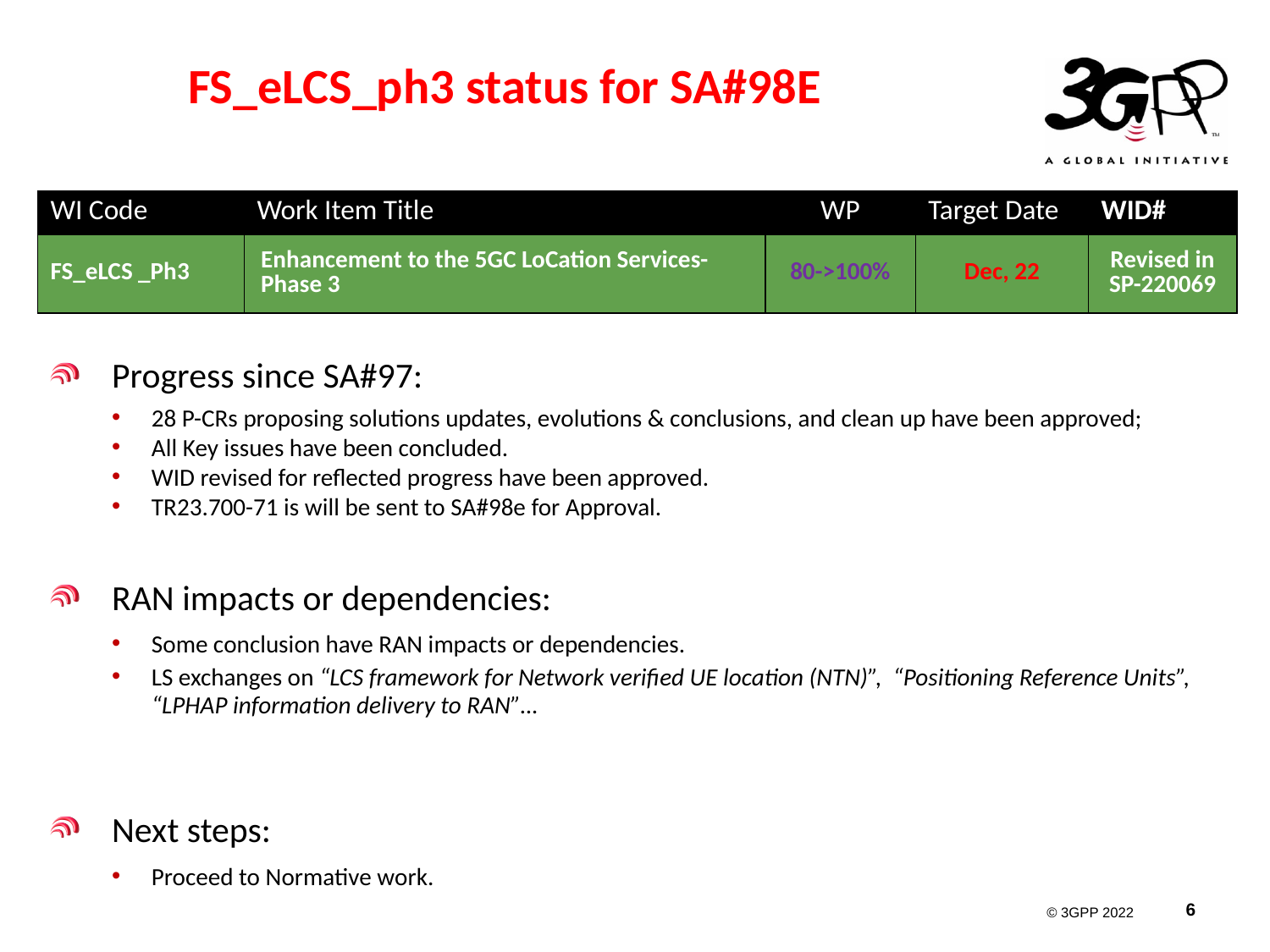

# FS_eLCS_ph3 status for SA#98E
| WI Code | Work Item Title | WP | Target Date | WID# |
| --- | --- | --- | --- | --- |
| FS\_eLCS \_Ph3 | Enhancement to the 5GC LoCation Services-Phase 3 | 80->100% | Dec, 22 | Revised in SP-220069 |
Progress since SA#97:
28 P-CRs proposing solutions updates, evolutions & conclusions, and clean up have been approved;
All Key issues have been concluded.
WID revised for reflected progress have been approved.
TR23.700-71 is will be sent to SA#98e for Approval.

RAN impacts or dependencies:
Some conclusion have RAN impacts or dependencies.
LS exchanges on “LCS framework for Network verified UE location (NTN)”,  “Positioning Reference Units”,  “LPHAP information delivery to RAN”…

Next steps:
Proceed to Normative work.